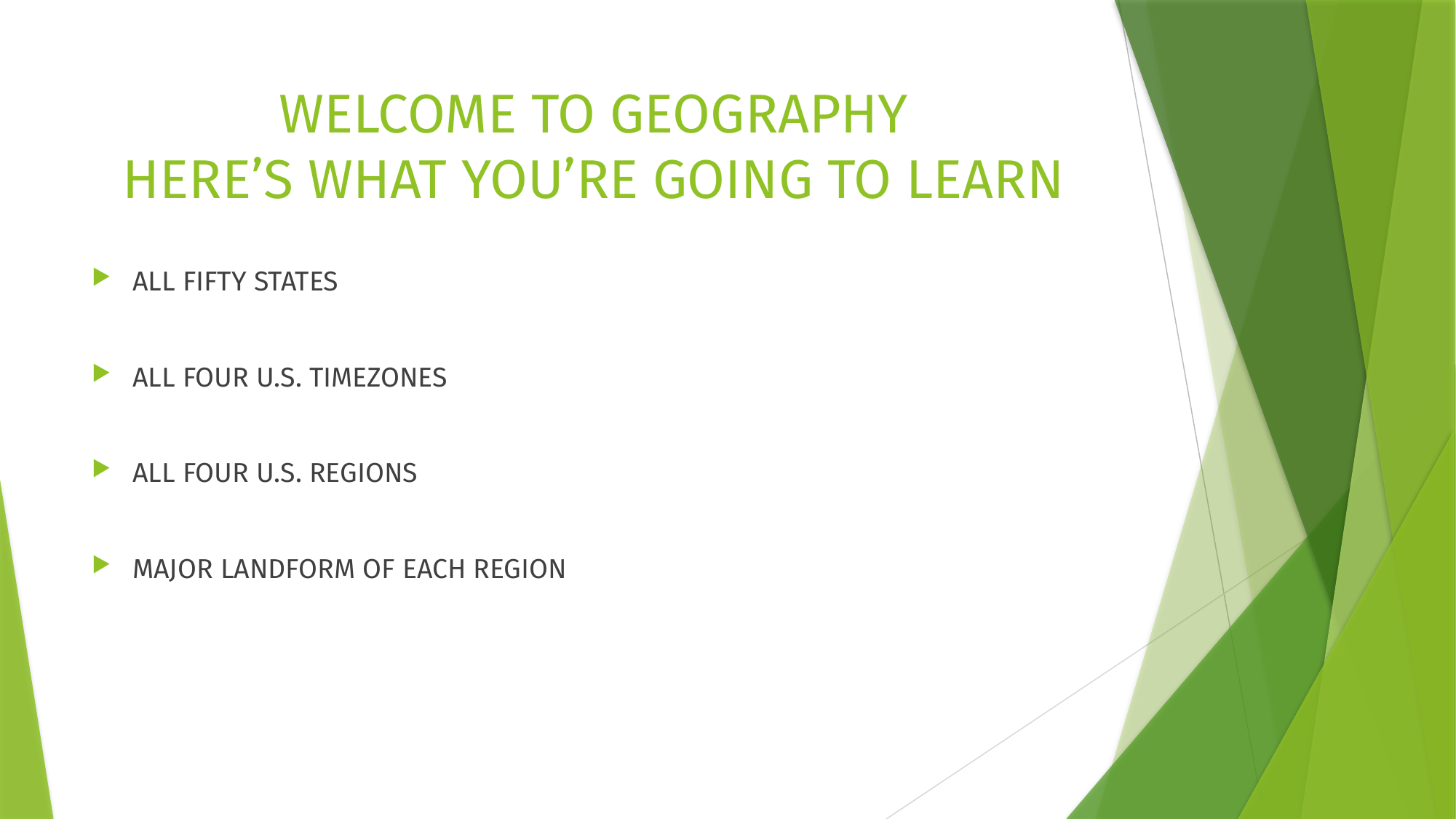

# WELCOME TO GEOGRAPHY HERE’S WHAT YOU’RE GOING TO LEARN
ALL FIFTY STATES

ALL FOUR U.S. TIMEZONES

ALL FOUR U.S. REGIONS

MAJOR LANDFORM OF EACH REGION